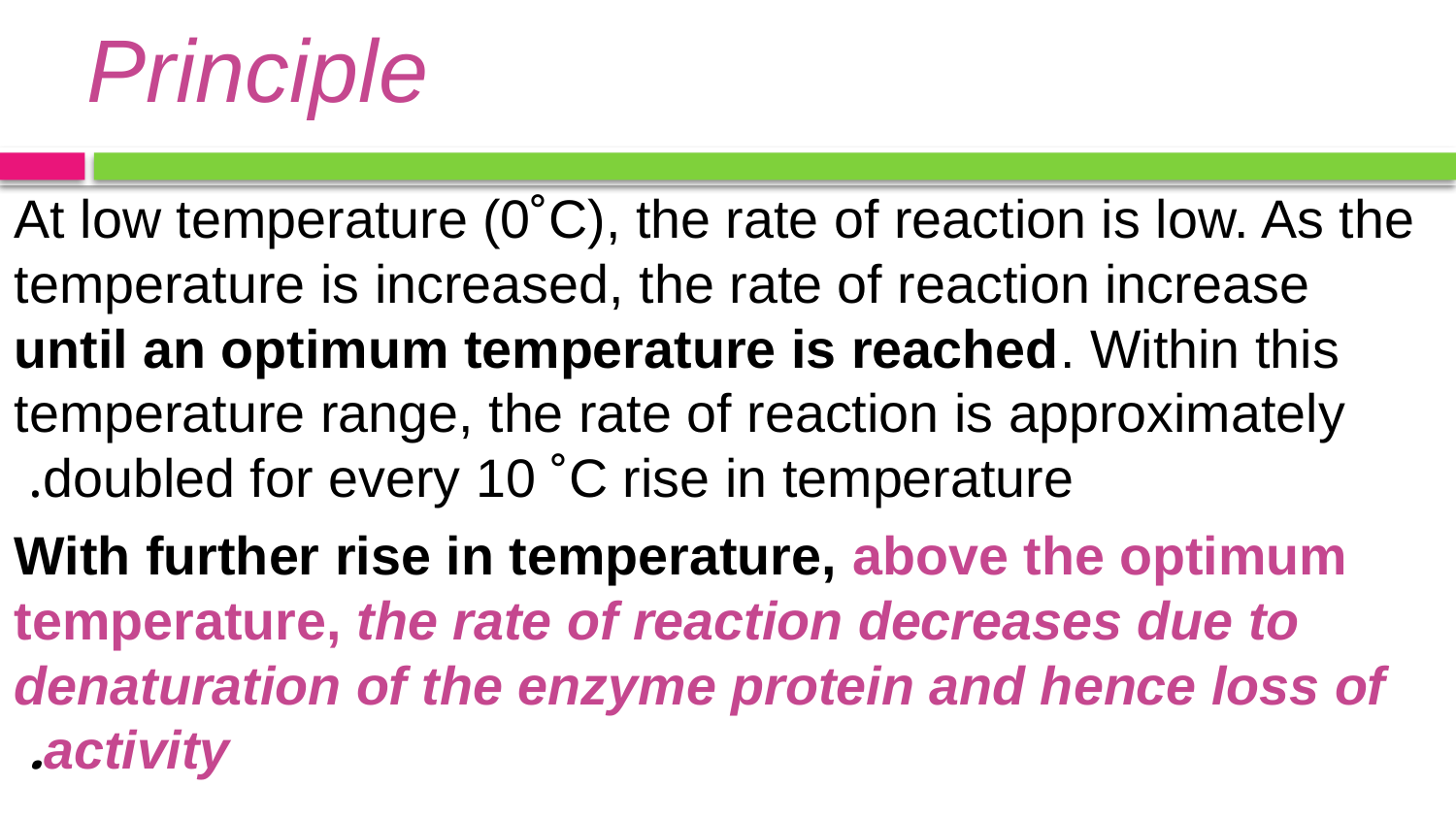

# Principle
At low temperature (0˚C), the rate of reaction is low. As the temperature is increased, the rate of reaction increase until an optimum temperature is reached. Within this temperature range, the rate of reaction is approximately doubled for every 10 ˚C rise in temperature.
With further rise in temperature, above the optimum temperature, the rate of reaction decreases due to denaturation of the enzyme protein and hence loss of activity.